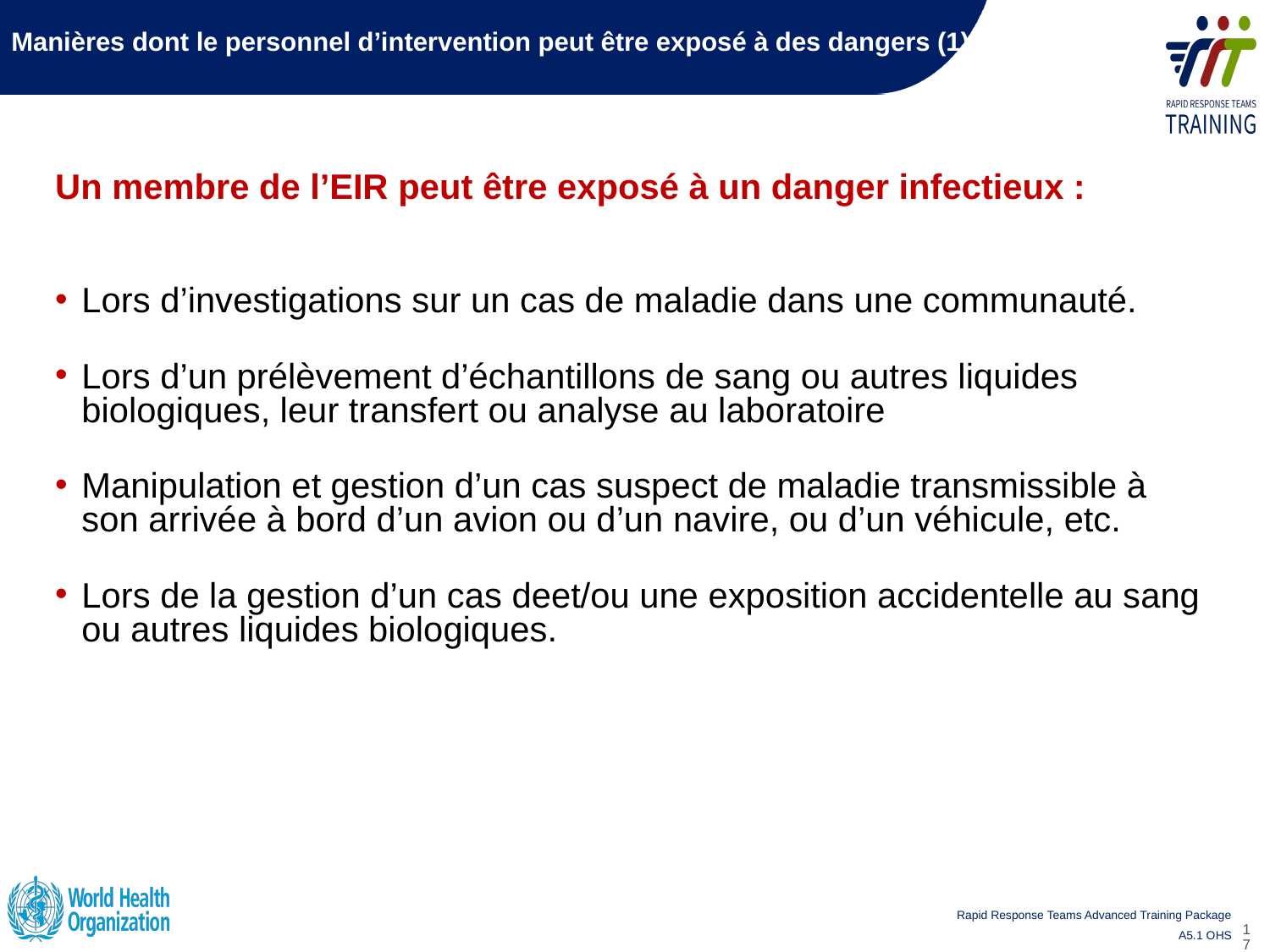

Manières dont le personnel d’intervention peut être exposé à des dangers (1)
Un membre de l’EIR peut être exposé à un danger infectieux :

Lors d’investigations sur un cas de maladie dans une communauté.

Lors d’un prélèvement d’échantillons de sang ou autres liquides biologiques, leur transfert ou analyse au laboratoire

Manipulation et gestion d’un cas suspect de maladie transmissible à son arrivée à bord d’un avion ou d’un navire, ou d’un véhicule, etc.

Lors de la gestion d’un cas deet/ou une exposition accidentelle au sang ou autres liquides biologiques.

17